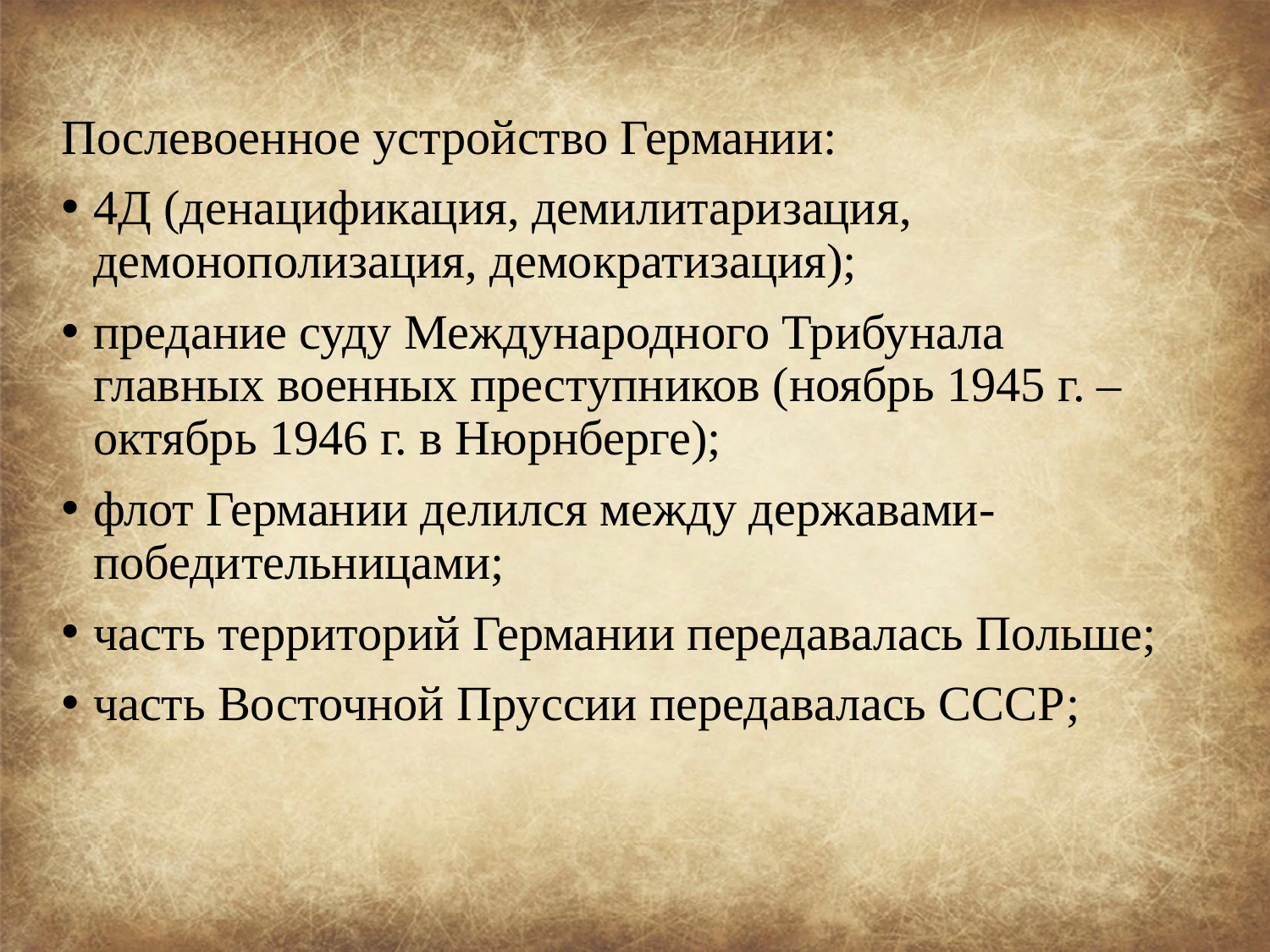

Послевоенное устройство Германии:
4Д (денацификация, демилитаризация, демонополизация, демократизация);
предание суду Международного Трибунала главных военных преступников (ноябрь 1945 г. – октябрь 1946 г. в Нюрнберге);
флот Германии делился между державами-победительницами;
часть территорий Германии передавалась Польше;
часть Восточной Пруссии передавалась СССР;